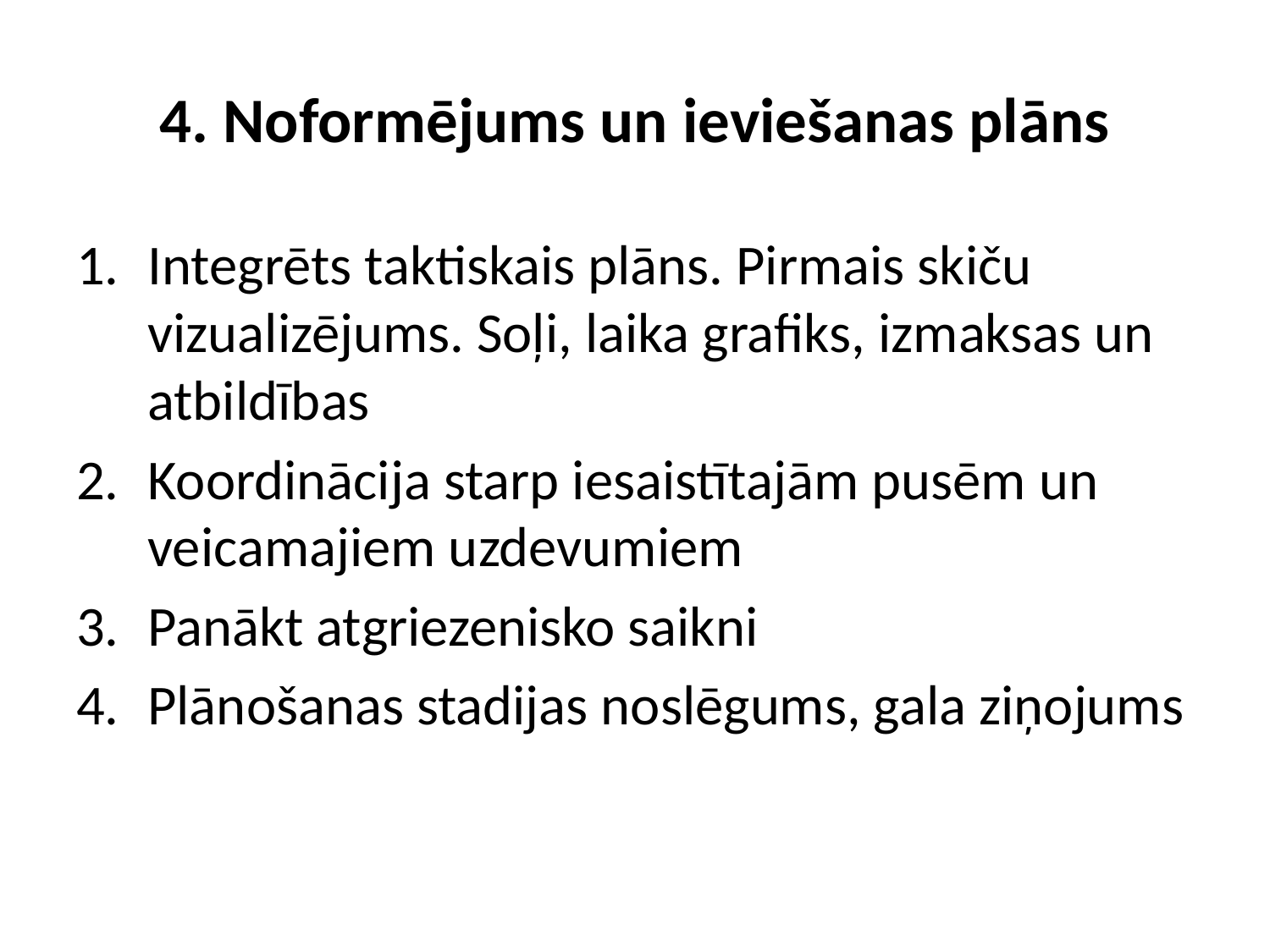

# 4. Noformējums un ieviešanas plāns
Integrēts taktiskais plāns. Pirmais skiču vizualizējums. Soļi, laika grafiks, izmaksas un atbildības
Koordinācija starp iesaistītajām pusēm un veicamajiem uzdevumiem
Panākt atgriezenisko saikni
Plānošanas stadijas noslēgums, gala ziņojums